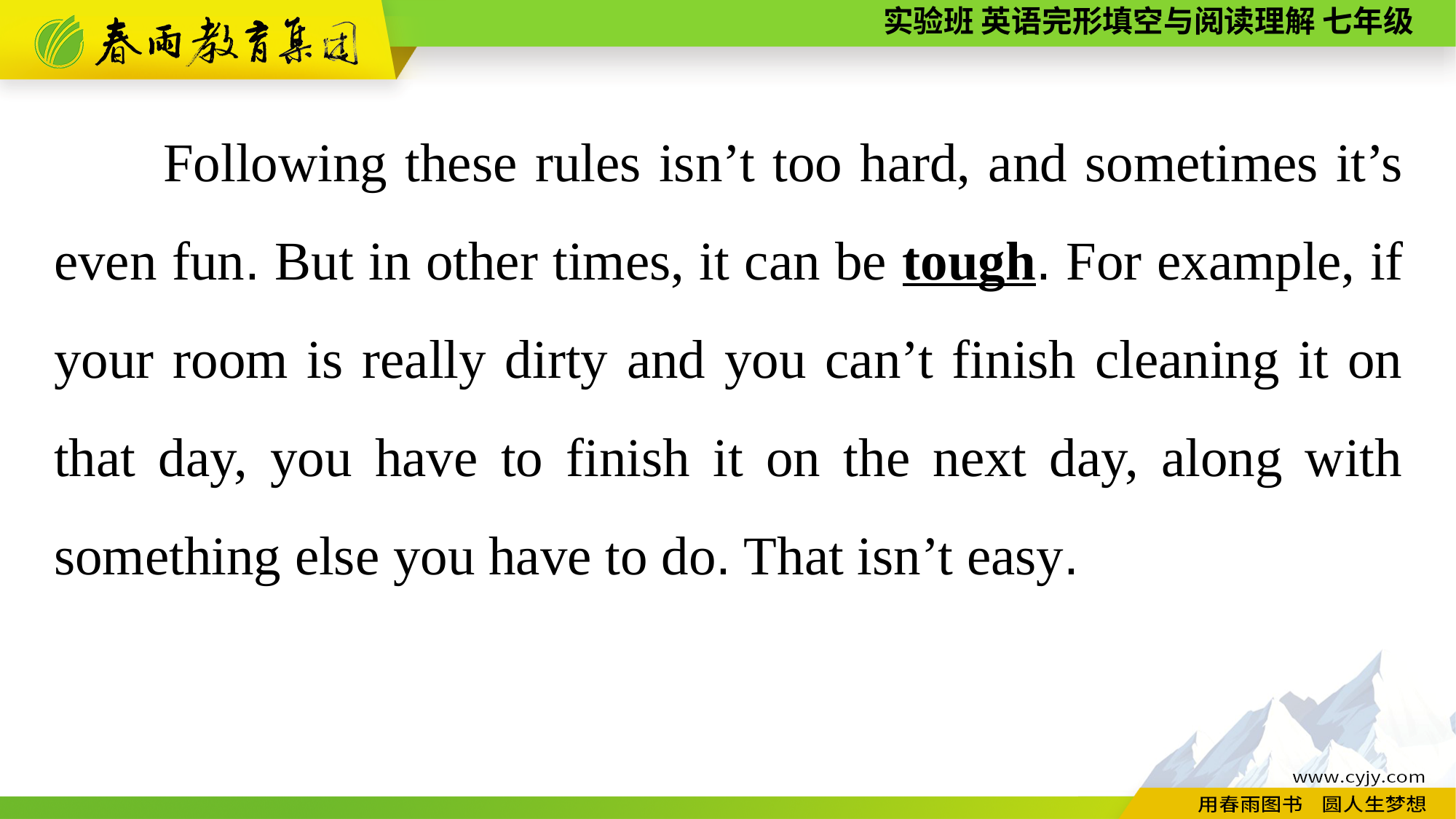

Following these rules isn’t too hard, and sometimes it’s even fun. But in other times, it can be tough. For example, if your room is really dirty and you can’t finish cleaning it on that day, you have to finish it on the next day, along with something else you have to do. That isn’t easy.